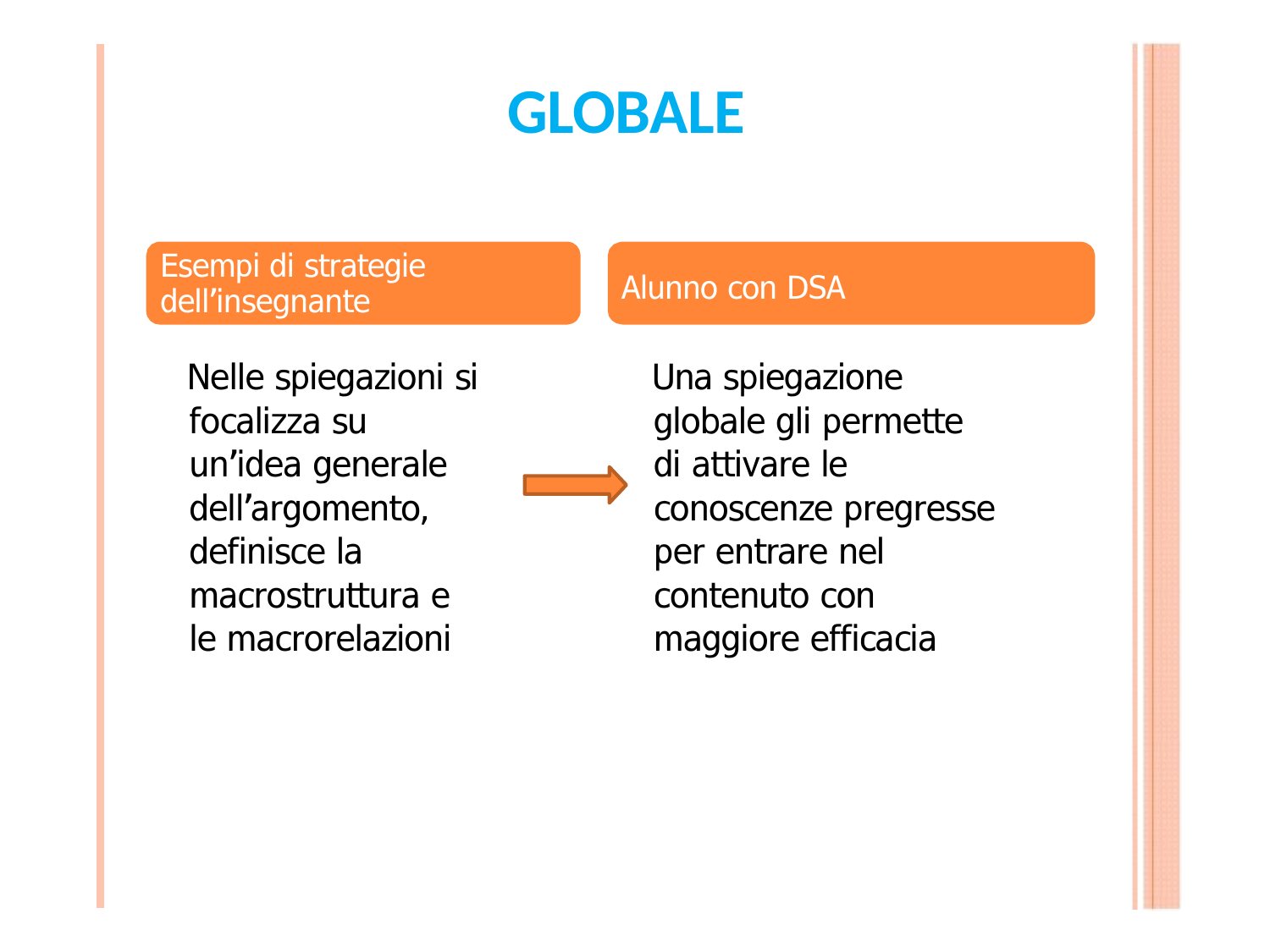

# GLOBALE

.
41

Esempi di strategie dell’insegnante
Alunno con DSA
Una spiegazione globale gli permette di attivare le conoscenze pregresse per entrare nel contenuto con maggiore efficacia
Nelle spiegazioni si focalizza su un’idea generale dell’argomento, definisce la macrostruttura e le macrorelazioni